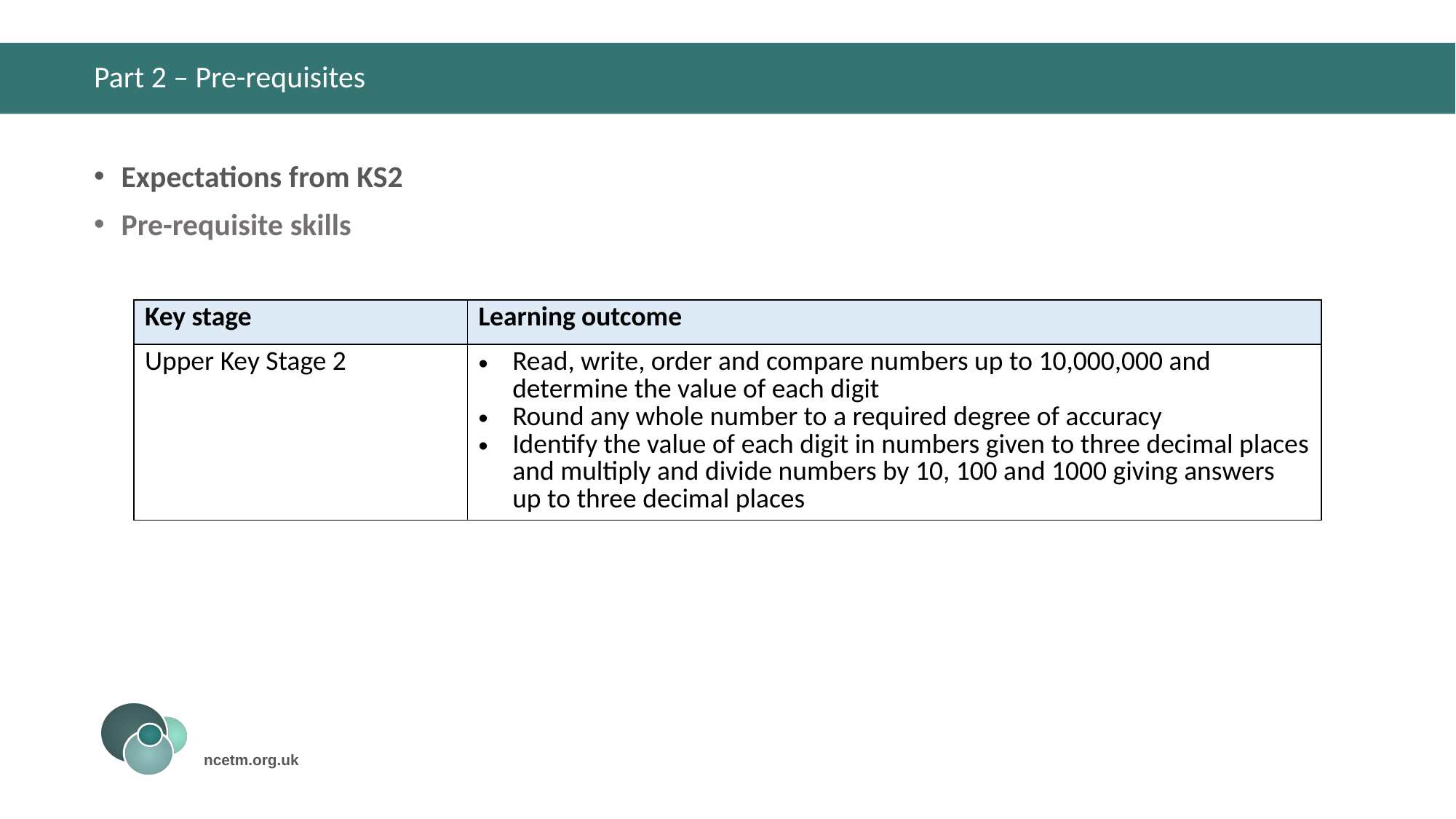

# Part 2 – Pre-requisites
Expectations from KS2
Pre-requisite skills
| Key stage | Learning outcome |
| --- | --- |
| Upper Key Stage 2 | Read, write, order and compare numbers up to 10,000,000 and determine the value of each digit Round any whole number to a required degree of accuracy Identify the value of each digit in numbers given to three decimal places and multiply and divide numbers by 10, 100 and 1000 giving answers up to three decimal places |